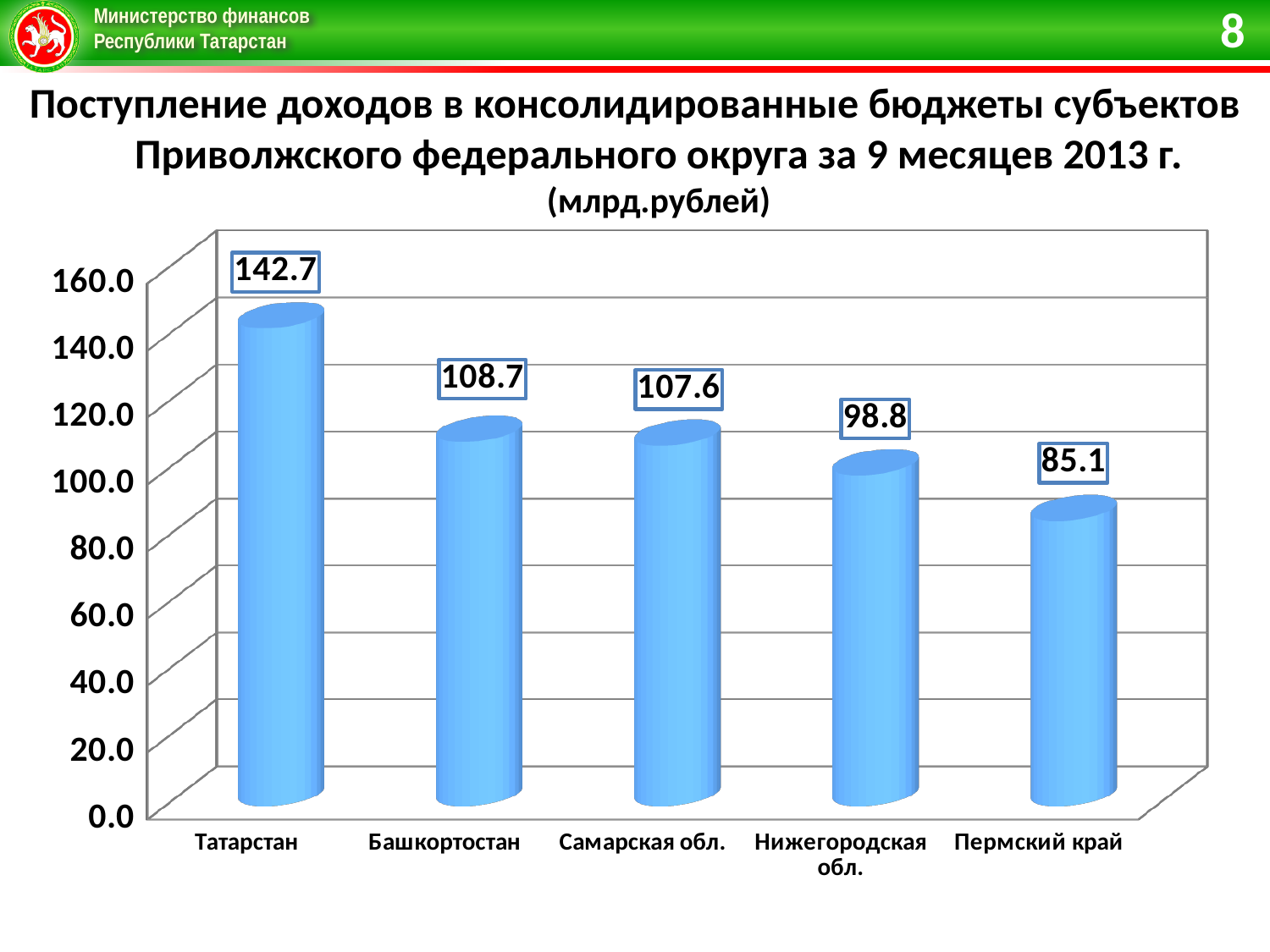

8
Поступление доходов в консолидированные бюджеты субъектов Приволжского федерального округа за 9 месяцев 2013 г. (млрд.рублей)

[unsupported chart]